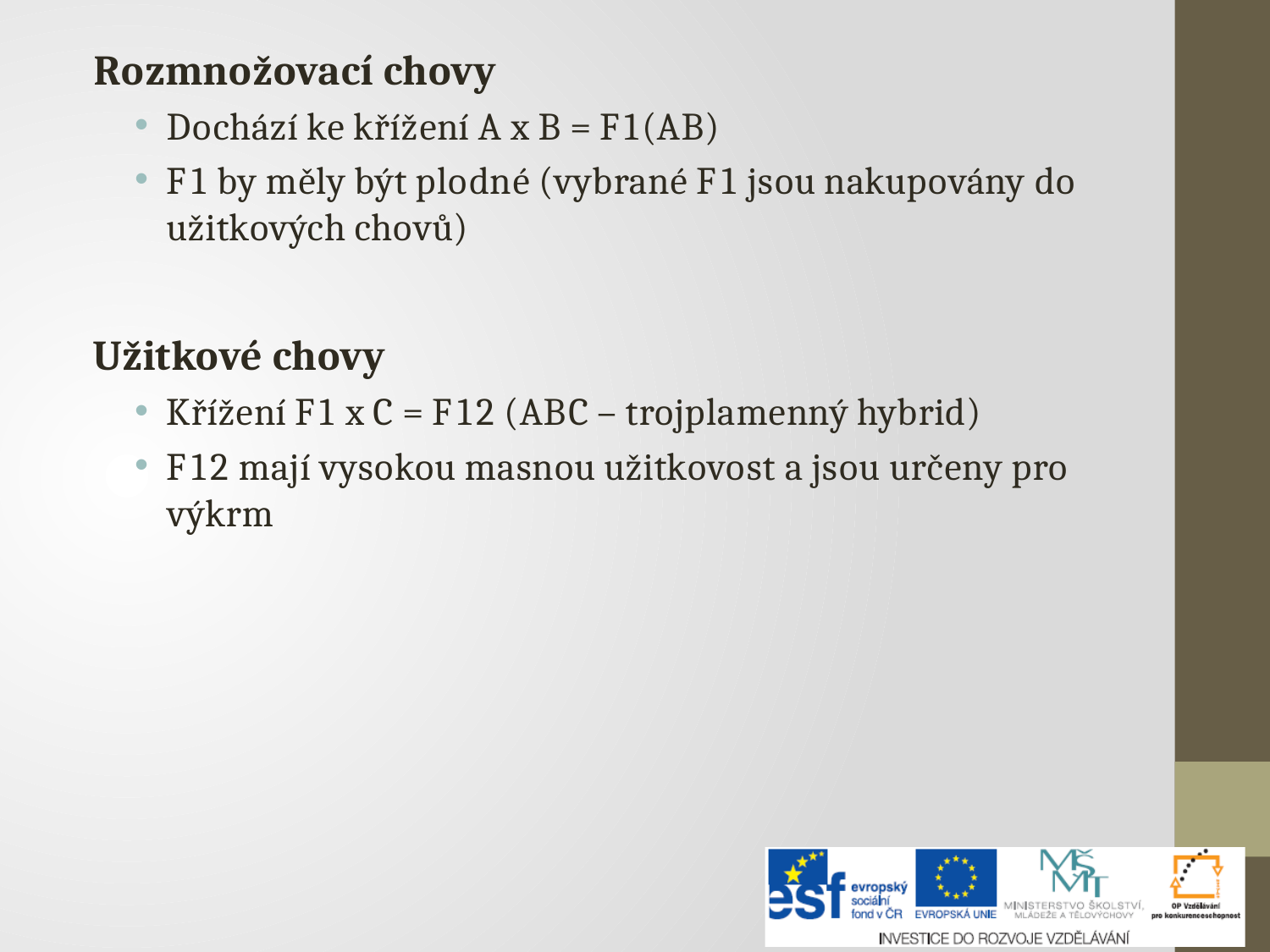

Rozmnožovací chovy
Dochází ke křížení A x B = F1(AB)
F1 by měly být plodné (vybrané F1 jsou nakupovány do užitkových chovů)

Užitkové chovy
Křížení F1 x C = F12 (ABC – trojplamenný hybrid)
F12 mají vysokou masnou užitkovost a jsou určeny pro výkrm